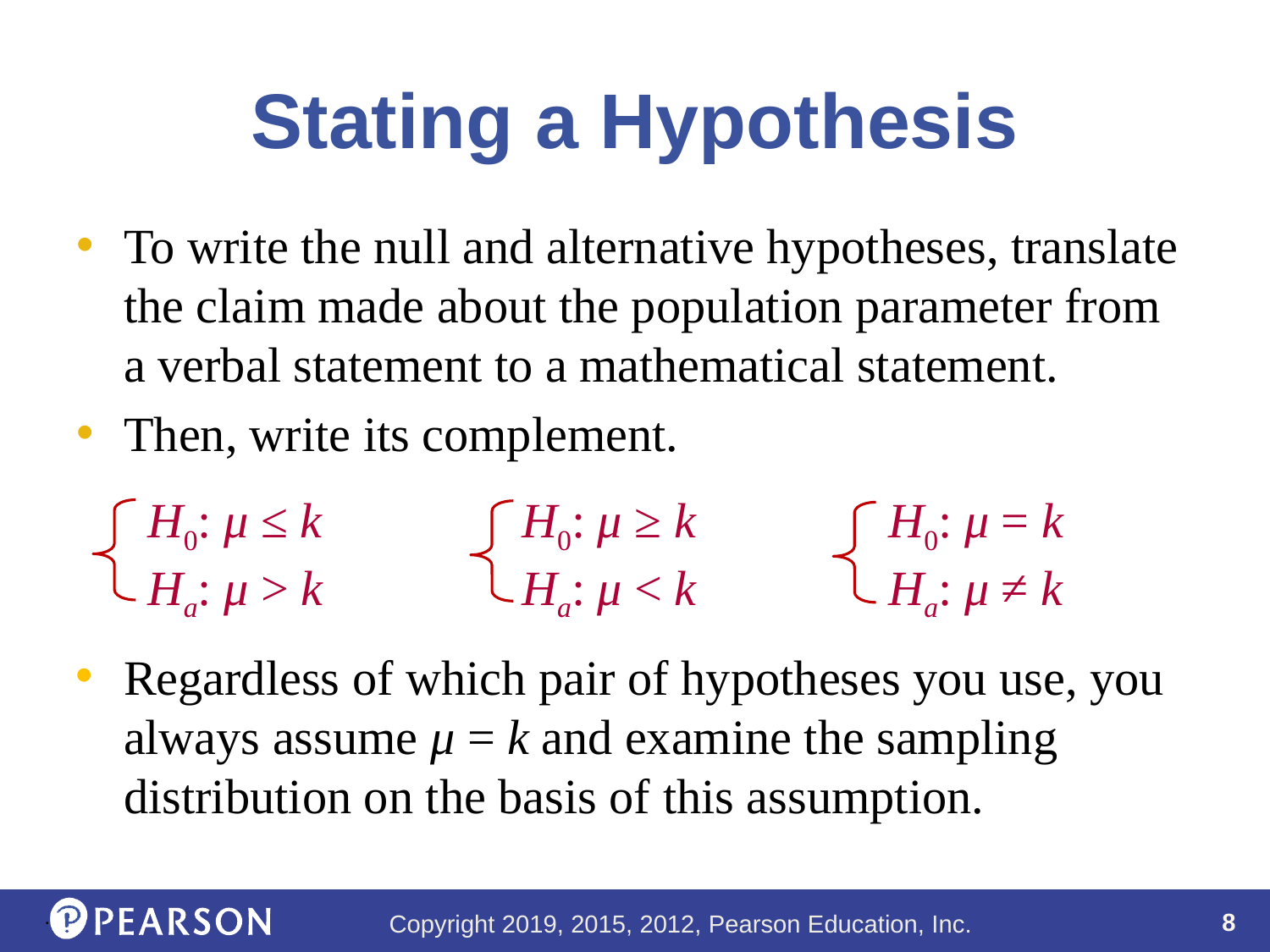

# Stating a Hypothesis
To write the null and alternative hypotheses, translate the claim made about the population parameter from a verbal statement to a mathematical statement.
Then, write its complement.

H0: μ ≤ k
Ha: μ > k
H0: μ ≥ k
Ha: μ < k
H0: μ = k
Ha: μ ≠ k

Regardless of which pair of hypotheses you use, you always assume μ = k and examine the sampling distribution on the basis of this assumption.
.